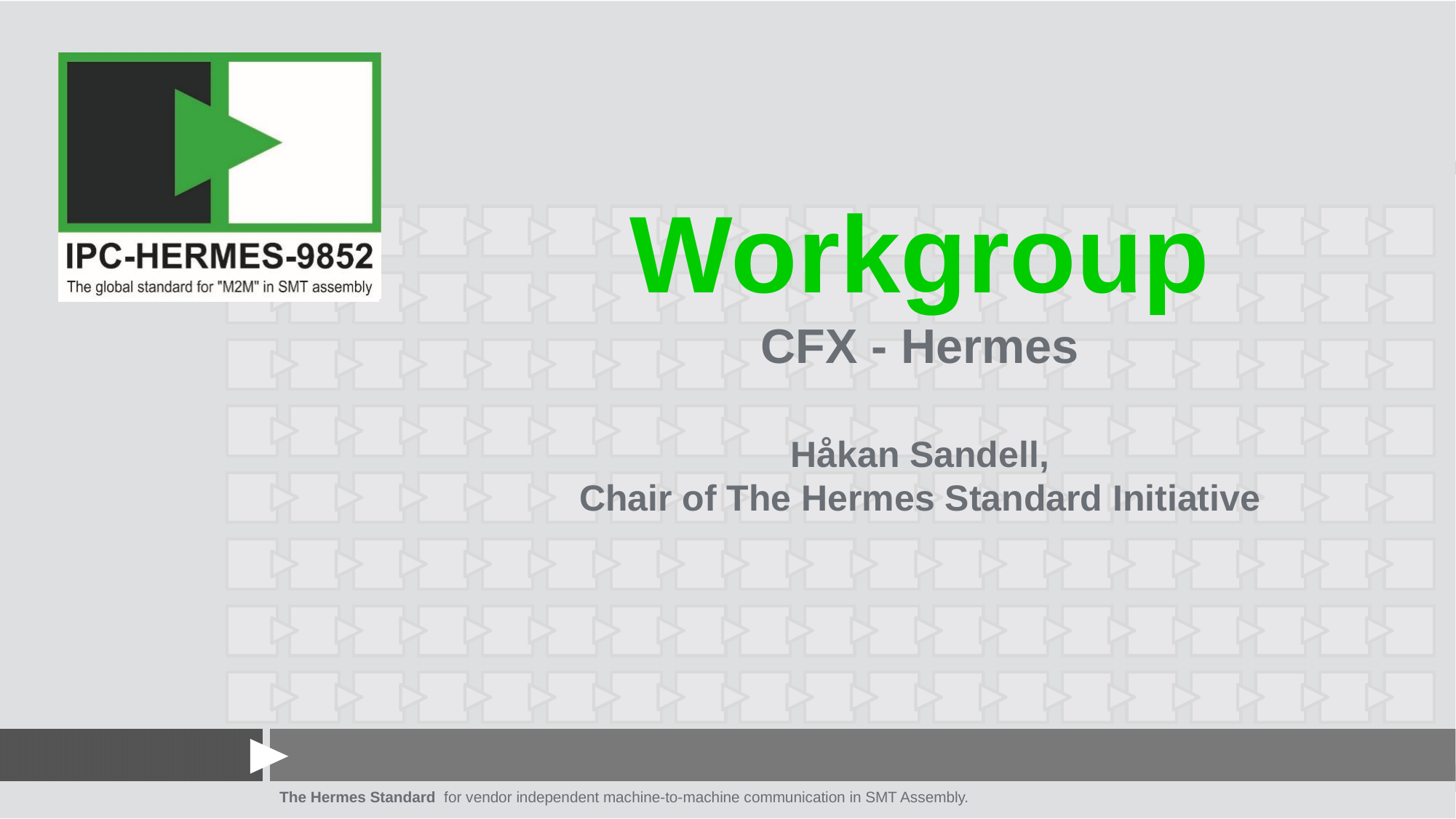

# Workgroup CFX - Hermes Håkan Sandell, Chair of The Hermes Standard Initiative